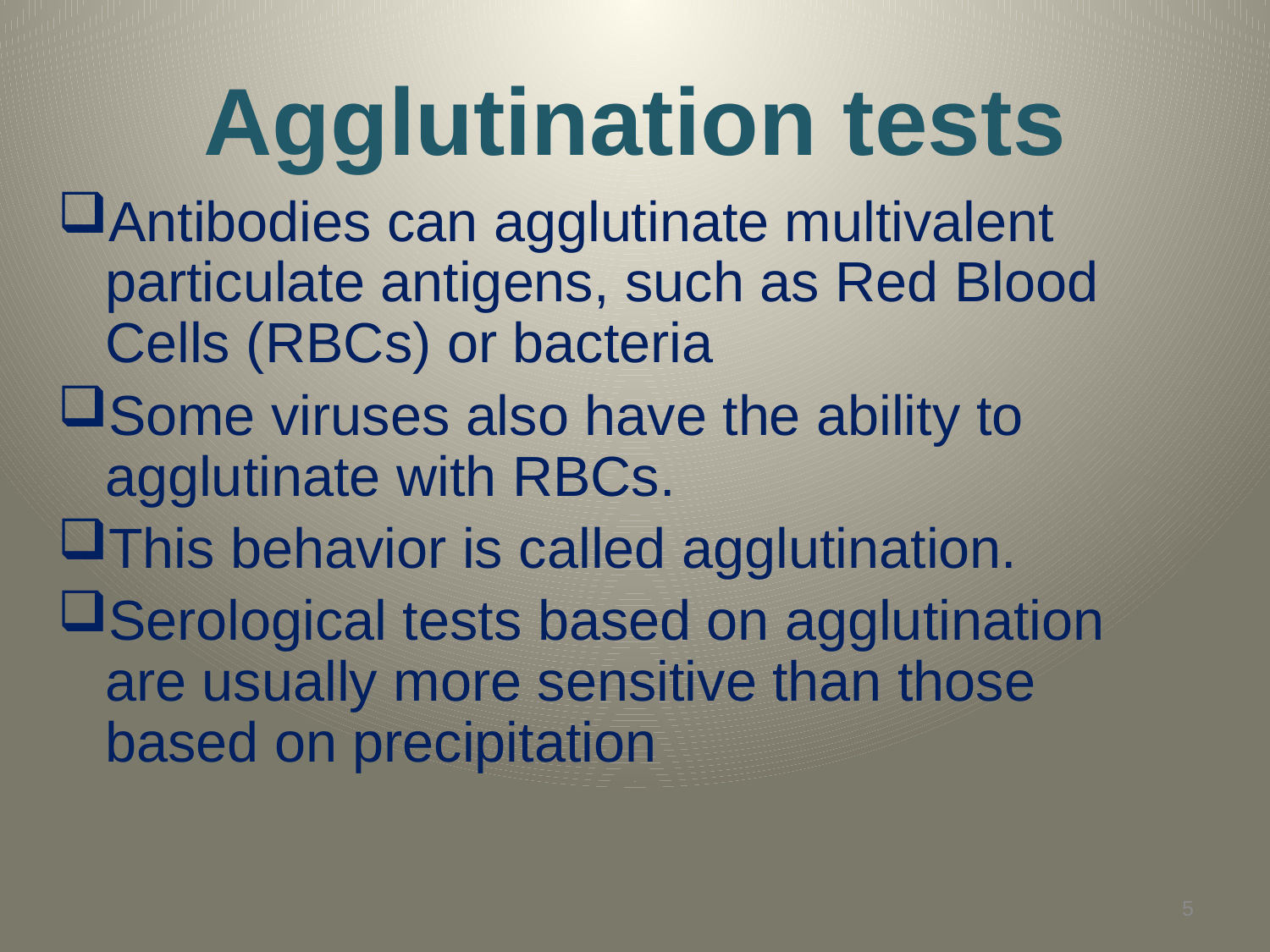

# Agglutination tests
Antibodies can agglutinate multivalent particulate antigens, such as Red Blood Cells (RBCs) or bacteria
Some viruses also have the ability to agglutinate with RBCs.
This behavior is called agglutination.
Serological tests based on agglutination are usually more sensitive than those based on precipitation
5